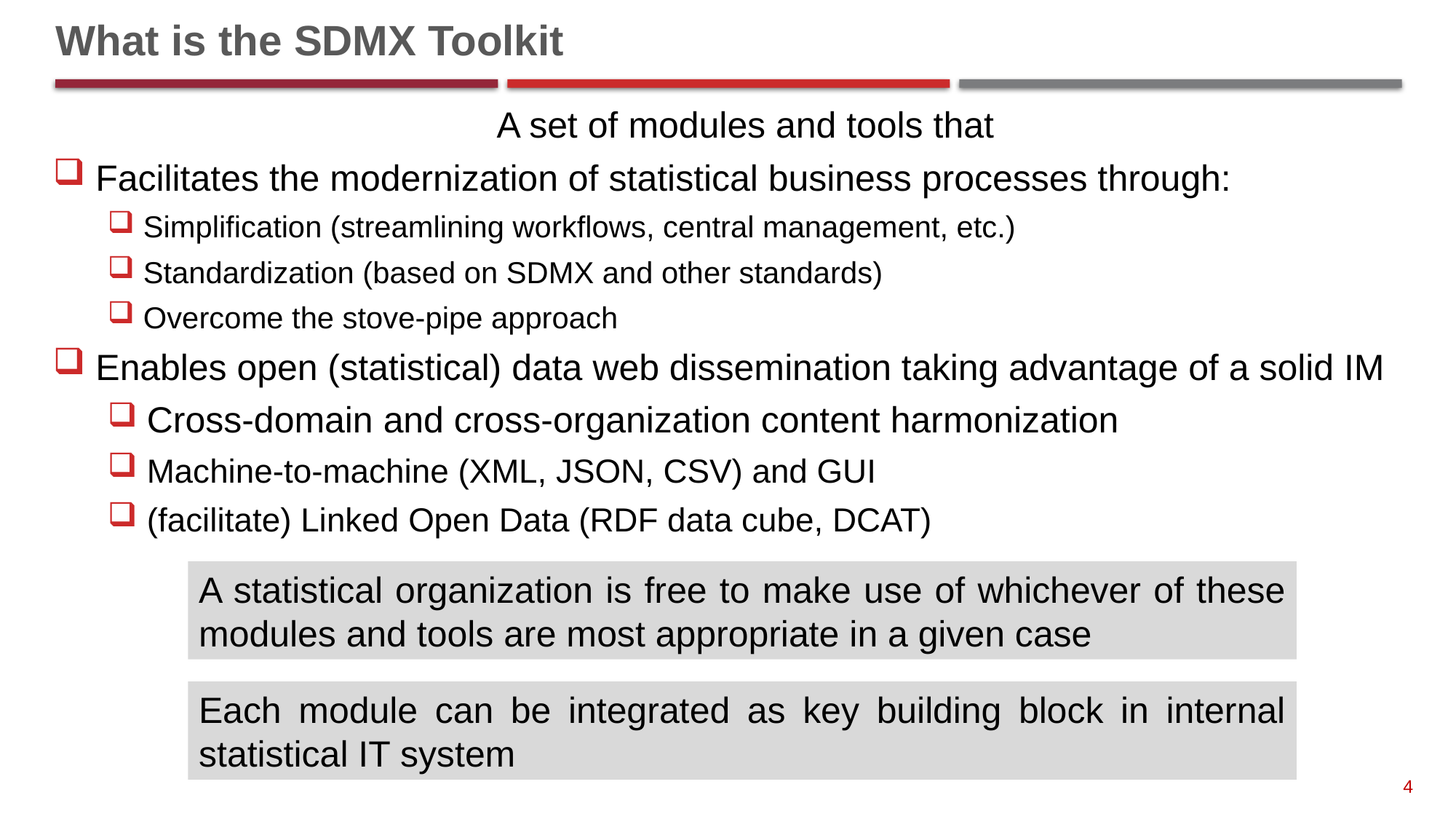

# What is the SDMX Toolkit
A set of modules and tools that
 Facilitates the modernization of statistical business processes through:
 Simplification (streamlining workflows, central management, etc.)
 Standardization (based on SDMX and other standards)
 Overcome the stove-pipe approach
 Enables open (statistical) data web dissemination taking advantage of a solid IM
 Cross-domain and cross-organization content harmonization
 Machine-to-machine (XML, JSON, CSV) and GUI
 (facilitate) Linked Open Data (RDF data cube, DCAT)

A statistical organization is free to make use of whichever of these modules and tools are most appropriate in a given case
Each module can be integrated as key building block in internal statistical IT system
4